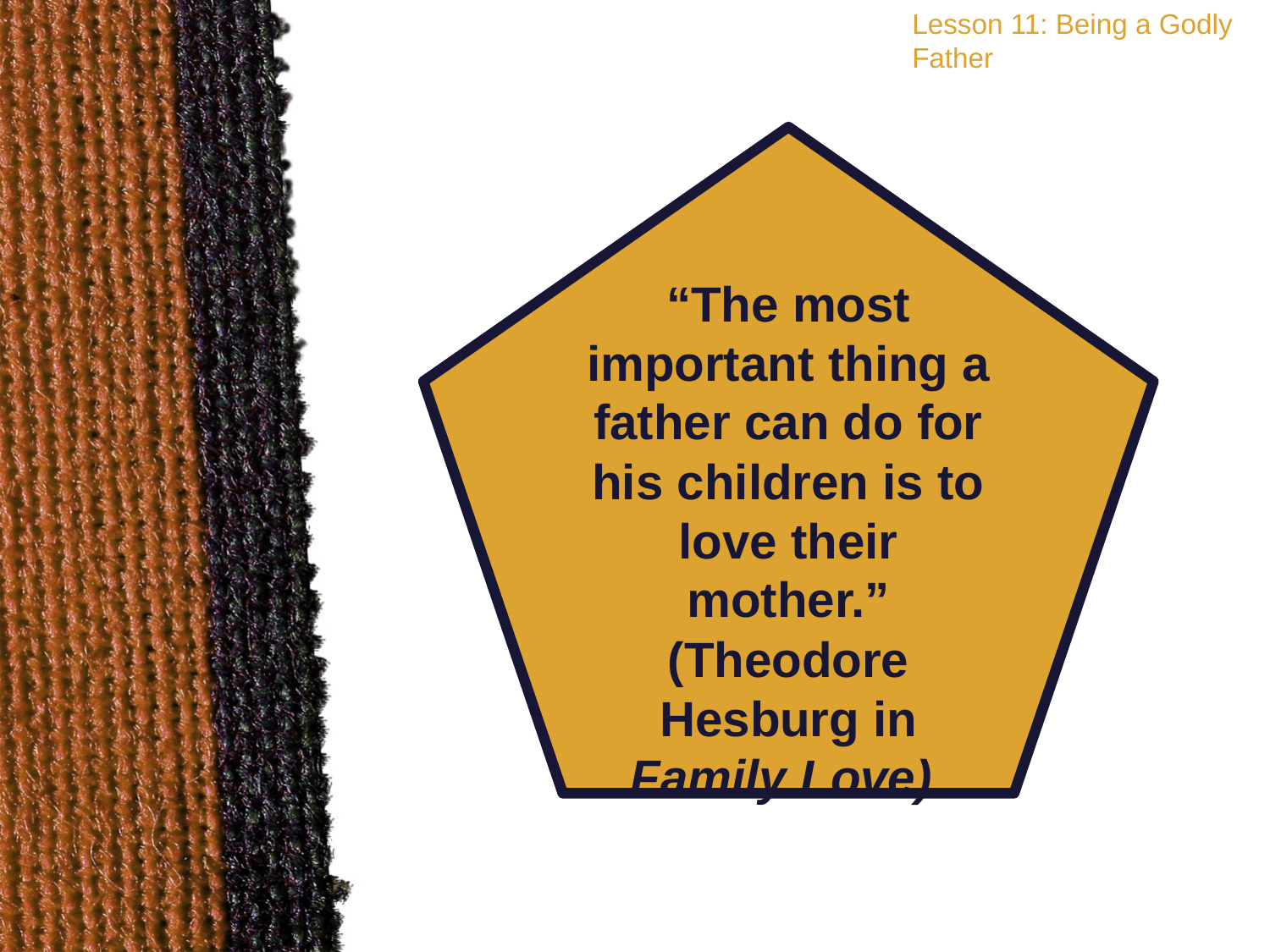

Lesson 11: Being a Godly Father
“The most important thing a father can do for his children is to love their mother.”
(Theodore Hesburg in Family Love)